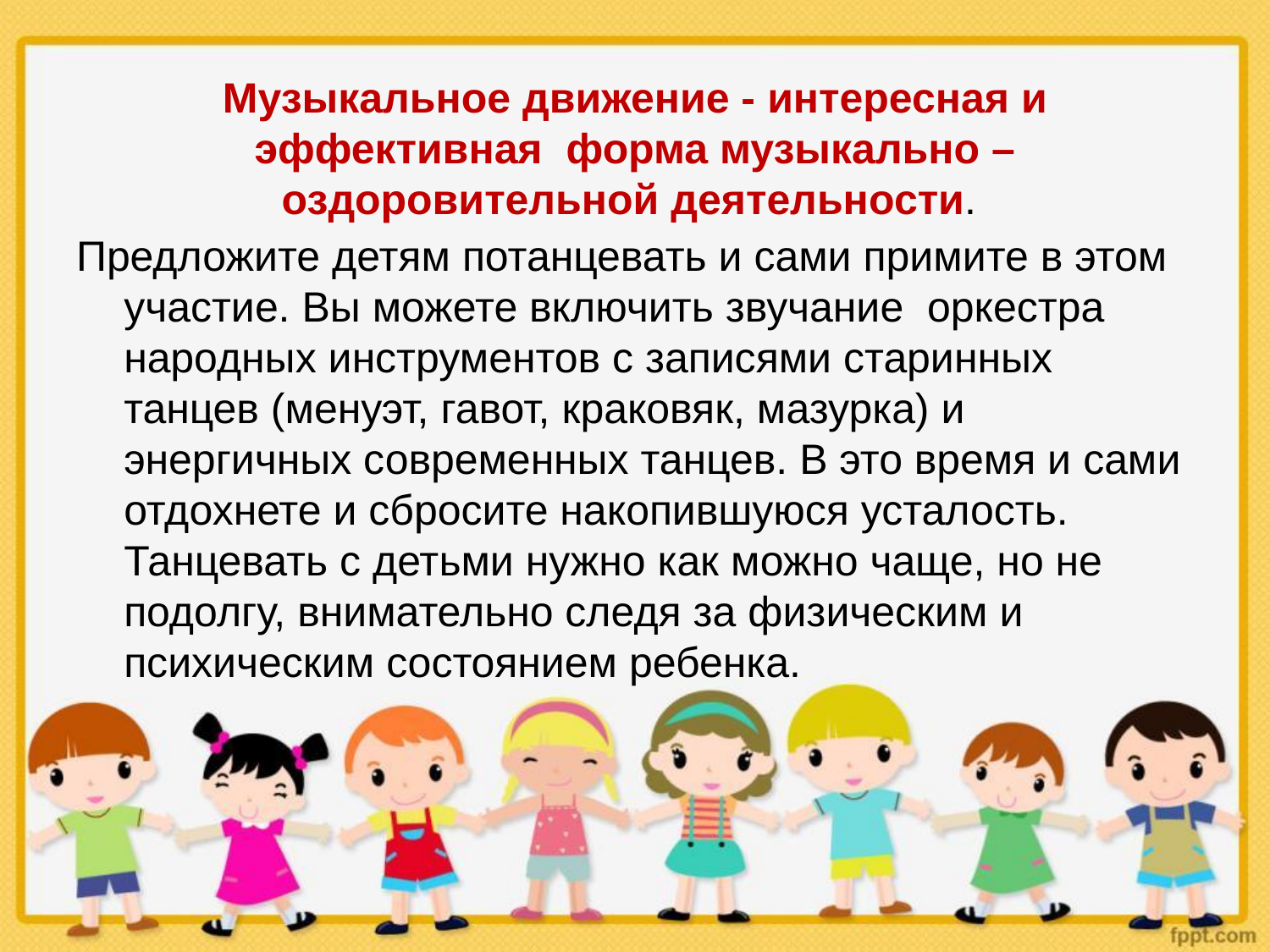

# Музыкальное движение - интересная и эффективная  форма музыкально – оздоровительной деятельности.
Предложите детям потанцевать и сами примите в этом участие. Вы можете включить звучание  оркестра народных инструментов с записями старинных танцев (менуэт, гавот, краковяк, мазурка) и энергичных современных танцев. В это время и сами отдохнете и сбросите накопившуюся усталость. Танцевать с детьми нужно как можно чаще, но не подолгу, внимательно следя за физическим и психическим состоянием ребенка.